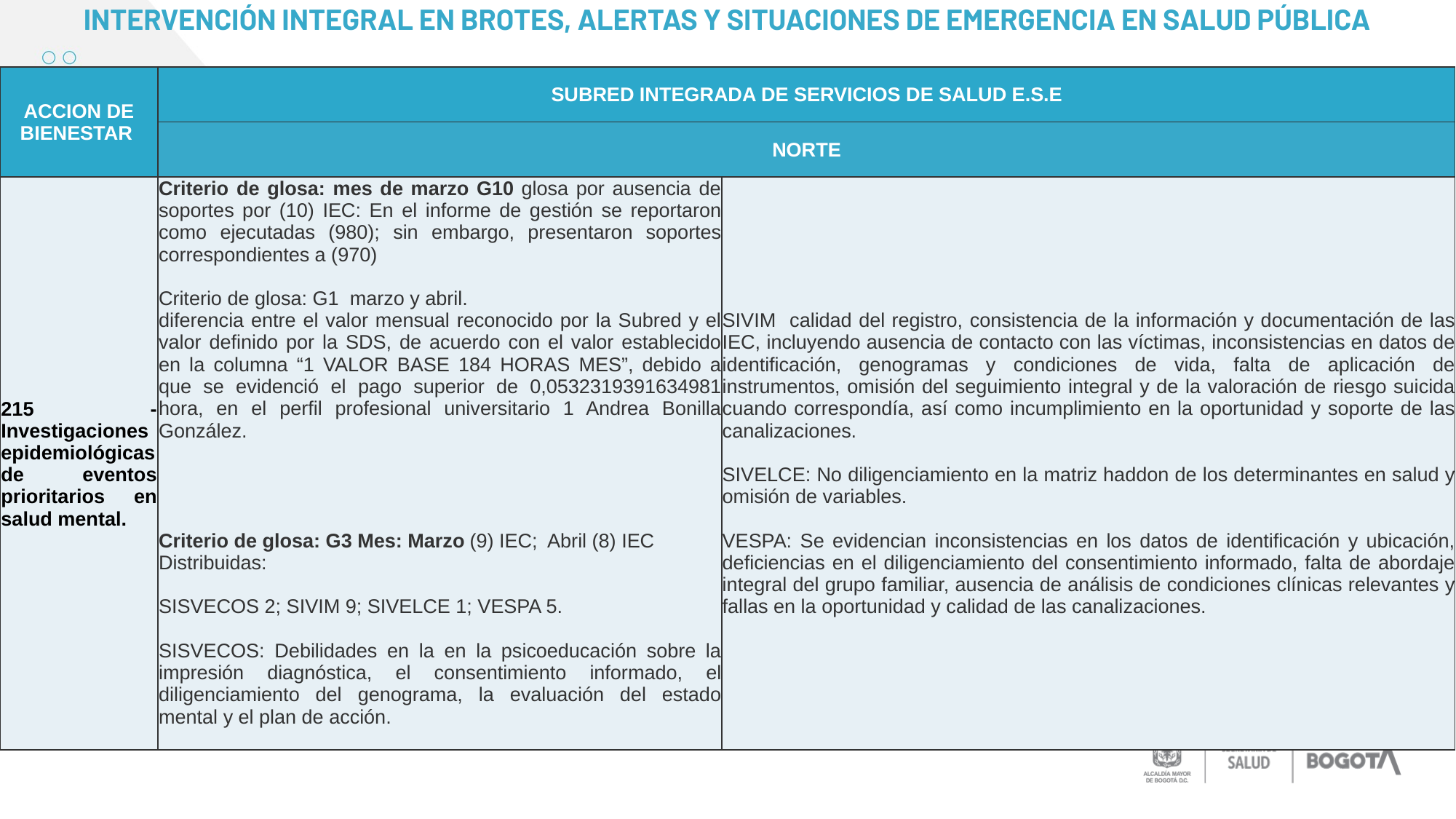

# INTERVENCIÓN INTEGRAL EN BROTES, ALERTAS Y SITUACIONES DE EMERGENCIA EN SALUD PÚBLICA
| ACCION DE BIENESTAR | SUBRED INTEGRADA DE SERVICIOS DE SALUD E.S.E |  |
| --- | --- | --- |
|  | NORTE |  |
| 215 - Investigaciones epidemiológicas de eventos prioritarios en salud mental. | Criterio de glosa: mes de marzo G10 glosa por ausencia de soportes por (10) IEC: En el informe de gestión se reportaron como ejecutadas (980); sin embargo, presentaron soportes correspondientes a (970) Criterio de glosa: G1 marzo y abril. diferencia entre el valor mensual reconocido por la Subred y el valor definido por la SDS, de acuerdo con el valor establecido en la columna “1 VALOR BASE 184 HORAS MES”, debido a que se evidenció el pago superior de 0,0532319391634981 hora, en el perfil profesional universitario 1 Andrea Bonilla González. Criterio de glosa: G3 Mes: Marzo (9) IEC; Abril (8) IEC Distribuidas: SISVECOS 2; SIVIM 9; SIVELCE 1; VESPA 5. SISVECOS: Debilidades en la en la psicoeducación sobre la impresión diagnóstica, el consentimiento informado, el diligenciamiento del genograma, la evaluación del estado mental y el plan de acción. | SIVIM calidad del registro, consistencia de la información y documentación de las IEC, incluyendo ausencia de contacto con las víctimas, inconsistencias en datos de identificación, genogramas y condiciones de vida, falta de aplicación de instrumentos, omisión del seguimiento integral y de la valoración de riesgo suicida cuando correspondía, así como incumplimiento en la oportunidad y soporte de las canalizaciones. SIVELCE: No diligenciamiento en la matriz haddon de los determinantes en salud y omisión de variables. VESPA: Se evidencian inconsistencias en los datos de identificación y ubicación, deficiencias en el diligenciamiento del consentimiento informado, falta de abordaje integral del grupo familiar, ausencia de análisis de condiciones clínicas relevantes y fallas en la oportunidad y calidad de las canalizaciones. |